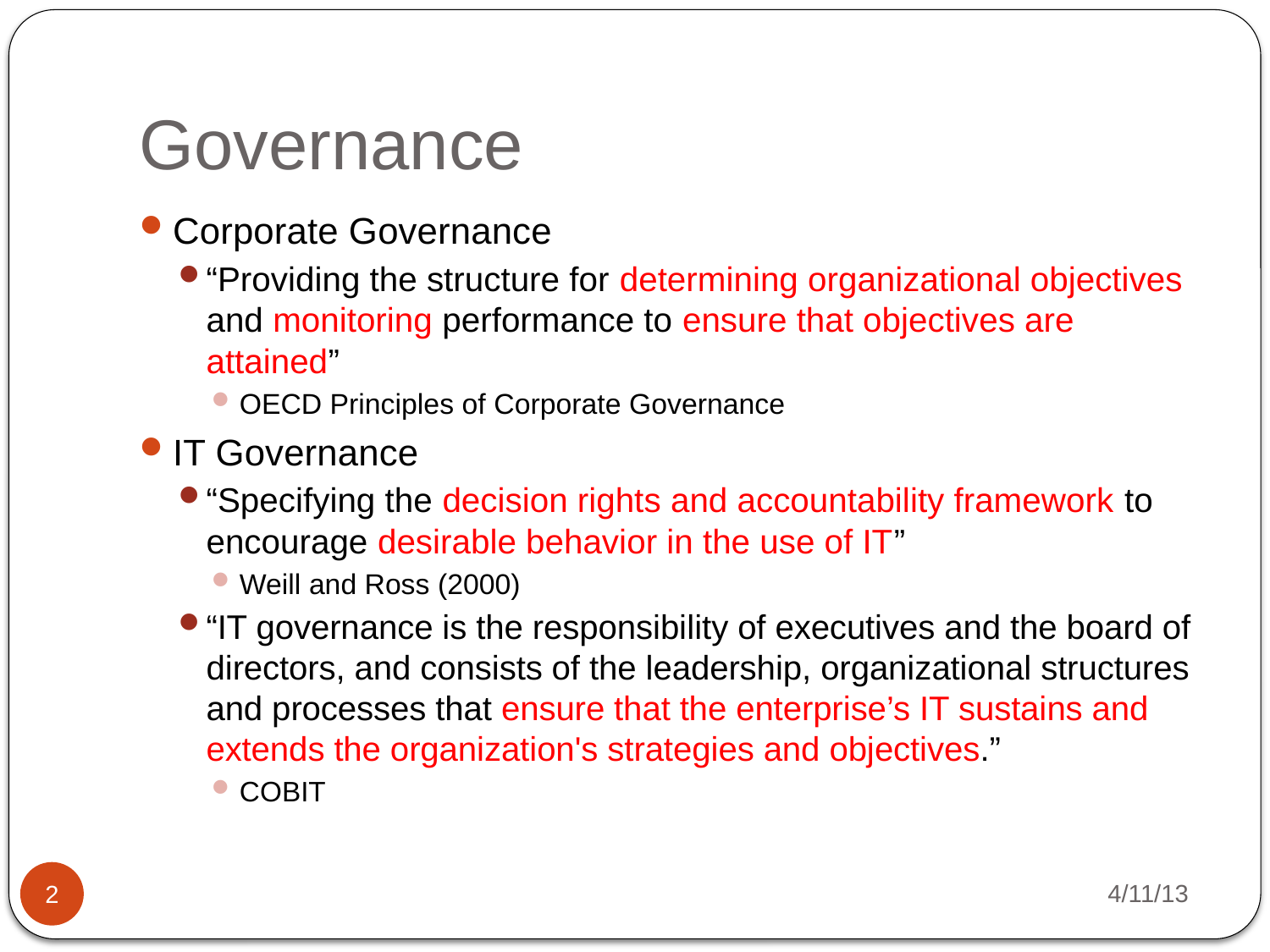

# Governance
Corporate Governance
“Providing the structure for determining organizational objectives and monitoring performance to ensure that objectives are attained”
OECD Principles of Corporate Governance
IT Governance
“Specifying the decision rights and accountability framework to encourage desirable behavior in the use of IT”
Weill and Ross (2000)
“IT governance is the responsibility of executives and the board of directors, and consists of the leadership, organizational structures and processes that ensure that the enterprise’s IT sustains and extends the organization's strategies and objectives.”
COBIT
4/11/13
2